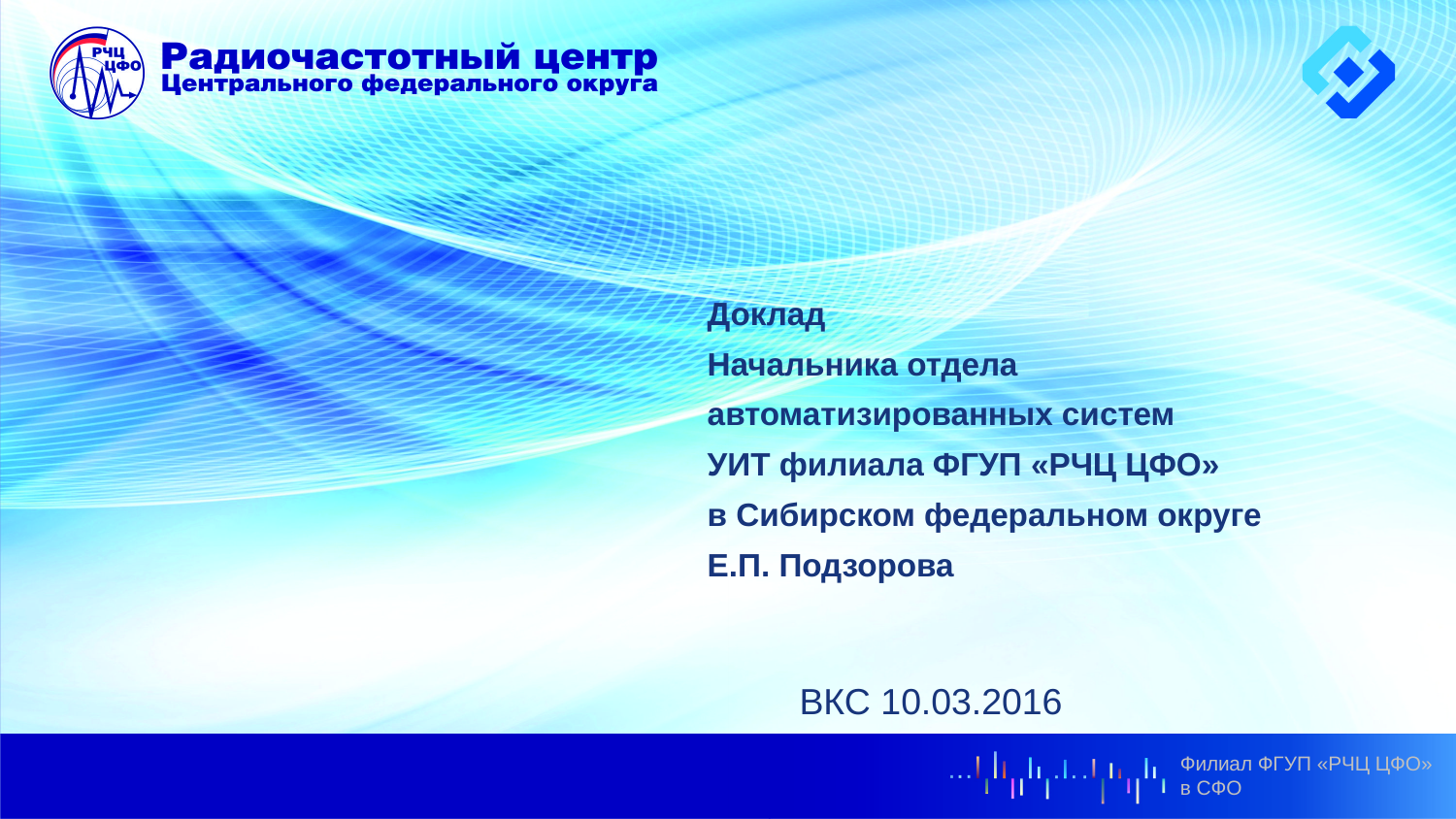

Доклад
Начальника отдела
автоматизированных систем
УИТ филиала ФГУП «РЧЦ ЦФО»
в Сибирском федеральном округе
Е.П. Подзорова
ВКС 10.03.2016

Филиал ФГУП «РЧЦ ЦФО»
в СФО